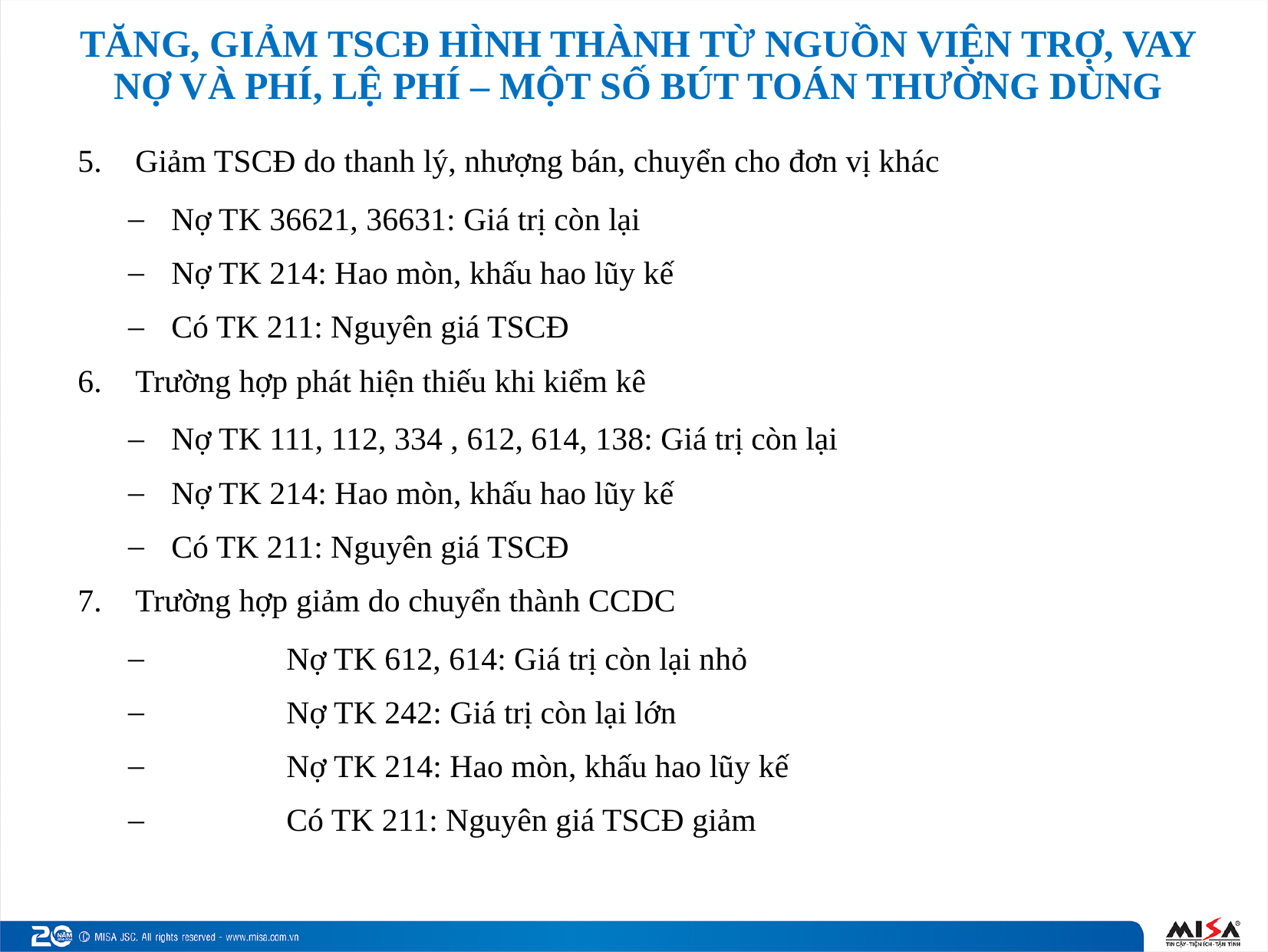

# TĂNG, GIẢM TSCĐ HÌNH THÀNH TỪ NGUỒN VIỆN TRỢ, VAY NỢ VÀ PHÍ, LỆ PHÍ – MỘT SỐ BÚT TOÁN THƯỜNG DÙNG
Giảm TSCĐ do thanh lý, nhượng bán, chuyển cho đơn vị khác
Nợ TK 36621, 36631: Giá trị còn lại
Nợ TK 214: Hao mòn, khấu hao lũy kế
Có TK 211: Nguyên giá TSCĐ
Trường hợp phát hiện thiếu khi kiểm kê
Nợ TK 111, 112, 334 , 612, 614, 138: Giá trị còn lại
Nợ TK 214: Hao mòn, khấu hao lũy kế
Có TK 211: Nguyên giá TSCĐ
Trường hợp giảm do chuyển thành CCDC
	Nợ TK 612, 614: Giá trị còn lại nhỏ
	Nợ TK 242: Giá trị còn lại lớn
	Nợ TK 214: Hao mòn, khấu hao lũy kế
	Có TK 211: Nguyên giá TSCĐ giảm